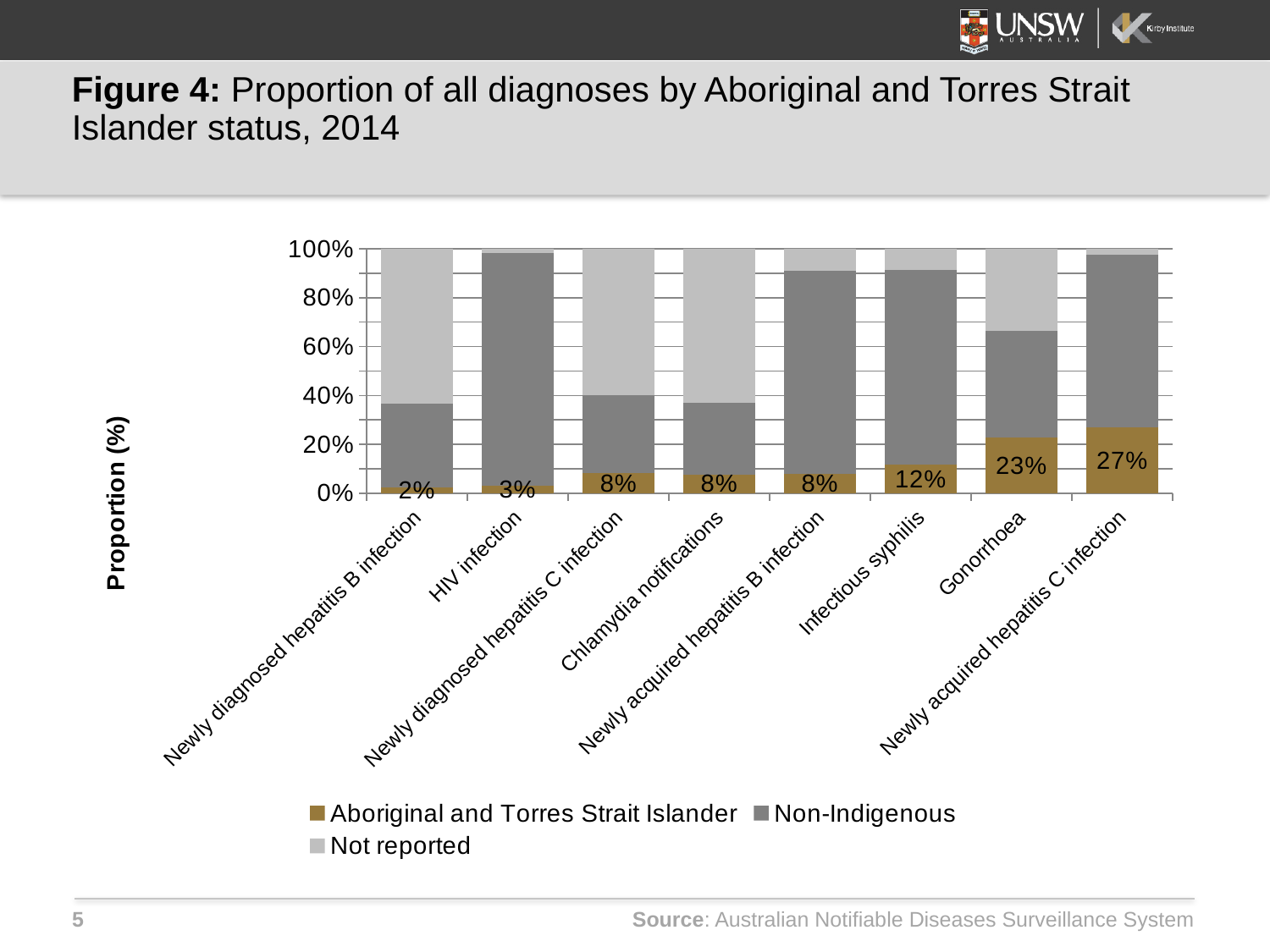

# Figure 4: Proportion of all diagnoses by Aboriginal and Torres Strait Islander status, 2014

### Chart

| Category | Aboriginal and Torres Strait Islander | Non-Indigenous | Not reported |
|---|---|---|---|
| Newly diagnosed hepatitis B infection | 0.024661654135338346 | 0.34015037593984965 | 0.6351879699248121 |
| HIV infection | 0.03035878564857406 | 0.9457221711131555 | 0.01839926402943882 |
| Newly diagnosed hepatitis C infection | 0.08245581045505829 | 0.31910492666415946 | 0.5984392628807822 |
| Chlamydia notifications | 0.07709363608924799 | 0.2945253186598872 | 0.6283810452508648 |
| Newly acquired hepatitis B infection | 0.08 | 0.8285714285714286 | 0.09142857142857143 |
| Infectious syphilis | 0.11755877938969485 | 0.7943971985992997 | 0.0880440220110055 |
| Gonorrhoea | 0.22703661472190548 | 0.4380463702014443 | 0.33491701507665017 |
| Newly acquired hepatitis C infection | 0.2681818181818182 | 0.7068181818181818 | 0.025 |
Source: Australian Notifiable Diseases Surveillance System
5